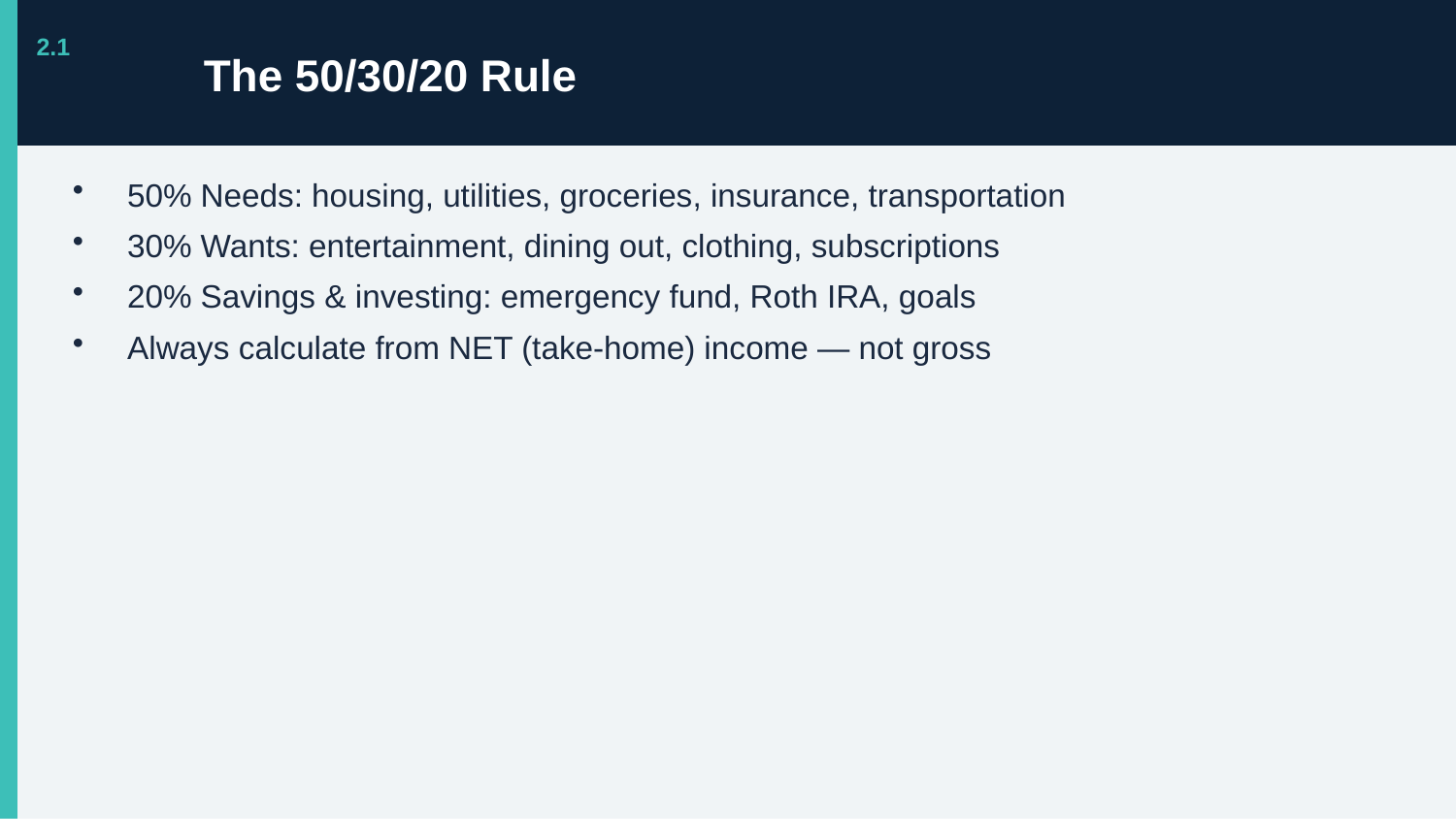

The 50/30/20 Rule
2.1
50% Needs: housing, utilities, groceries, insurance, transportation
30% Wants: entertainment, dining out, clothing, subscriptions
20% Savings & investing: emergency fund, Roth IRA, goals
Always calculate from NET (take-home) income — not gross